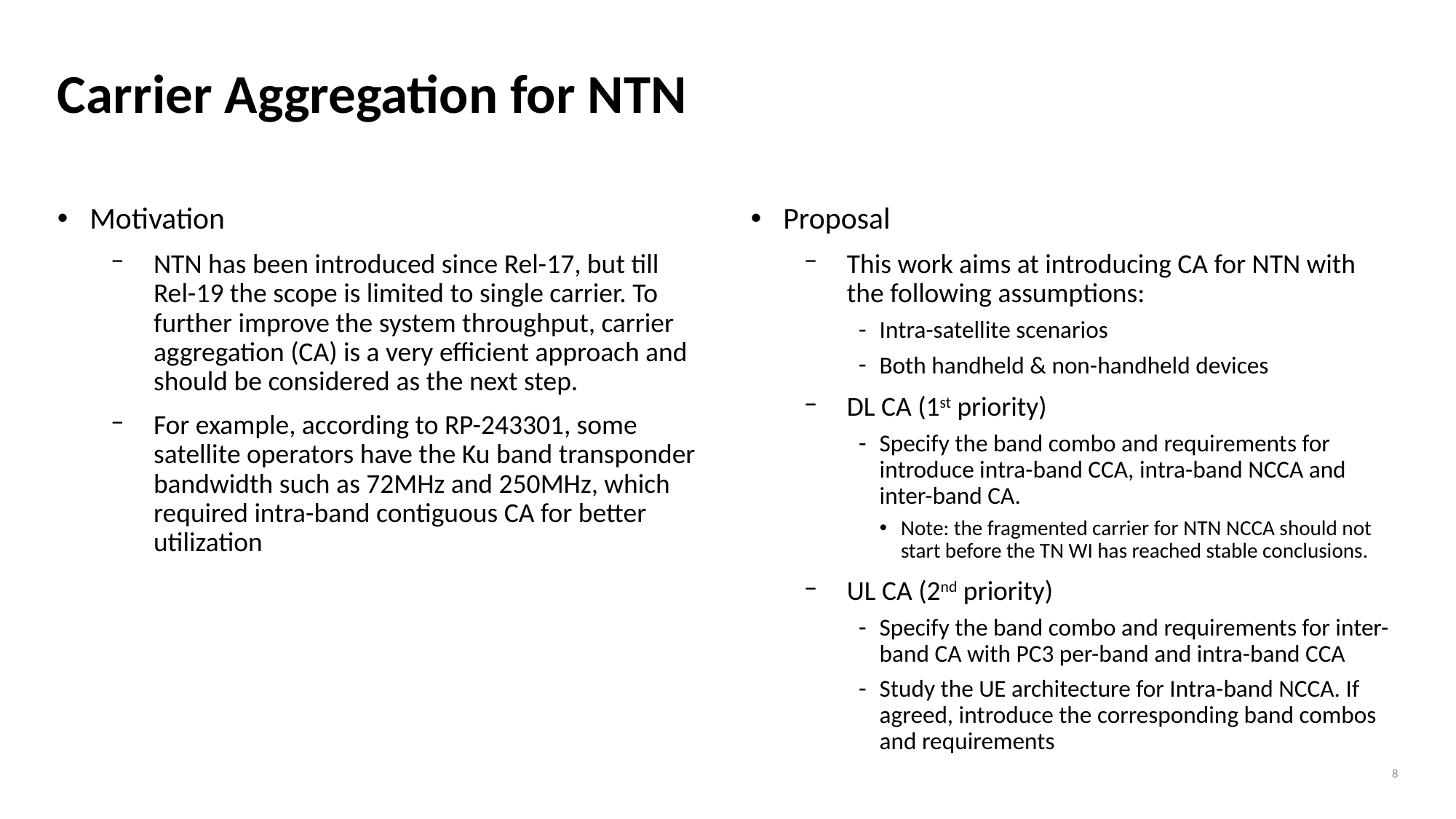

# Carrier Aggregation for NTN
Proposal
This work aims at introducing CA for NTN with the following assumptions:
Intra-satellite scenarios
Both handheld & non-handheld devices
DL CA (1st priority)
Specify the band combo and requirements for introduce intra-band CCA, intra-band NCCA and inter-band CA.
Note: the fragmented carrier for NTN NCCA should not start before the TN WI has reached stable conclusions.
UL CA (2nd priority)
Specify the band combo and requirements for inter-band CA with PC3 per-band and intra-band CCA
Study the UE architecture for Intra-band NCCA. If agreed, introduce the corresponding band combos and requirements
Motivation
NTN has been introduced since Rel-17, but till Rel-19 the scope is limited to single carrier. To further improve the system throughput, carrier aggregation (CA) is a very efficient approach and should be considered as the next step.
For example, according to RP-243301, some satellite operators have the Ku band transponder bandwidth such as 72MHz and 250MHz, which required intra-band contiguous CA for better utilization

8